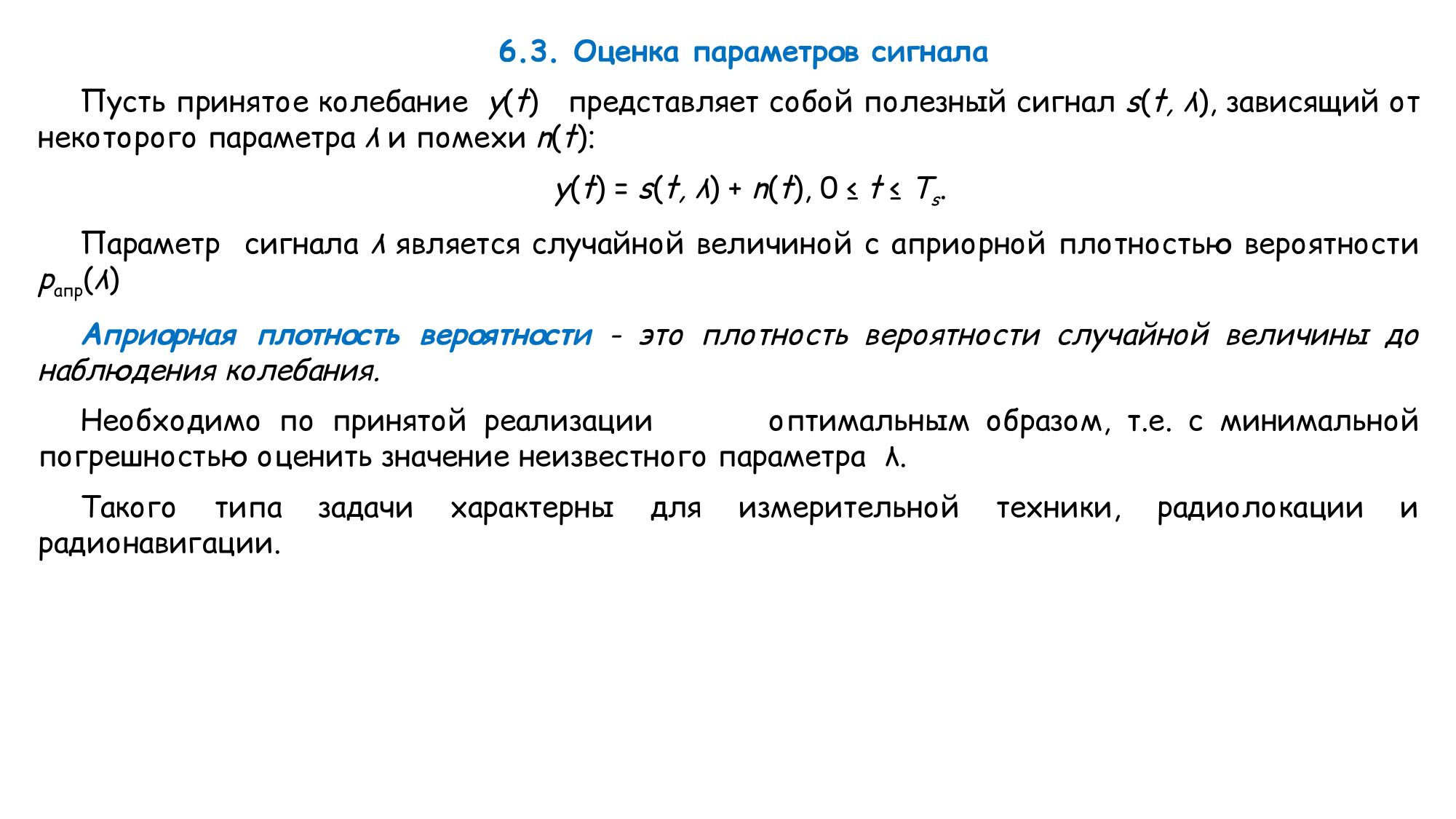

6.3. Оценка параметров сигнала
Пусть принятое колебание  y(t)   представляет собой полезный сигнал s(t, λ), зависящий от некоторого параметра λ и помехи n(t):
y(t) = s(t, λ) + n(t), 0 ≤ t ≤ Ts.
Параметр  сигнала λ является случайной величиной с априорной плотностью вероятности pапр(λ)
Априорная плотность вероятности - это плотность вероятности случайной величины до наблюдения колебания.
Необходимо по принятой реализации       оптимальным образом, т.е. с минимальной погрешностью оценить значение неизвестного параметра  λ.
Такого типа задачи характерны для измерительной техники, радиолокации и радионавигации.